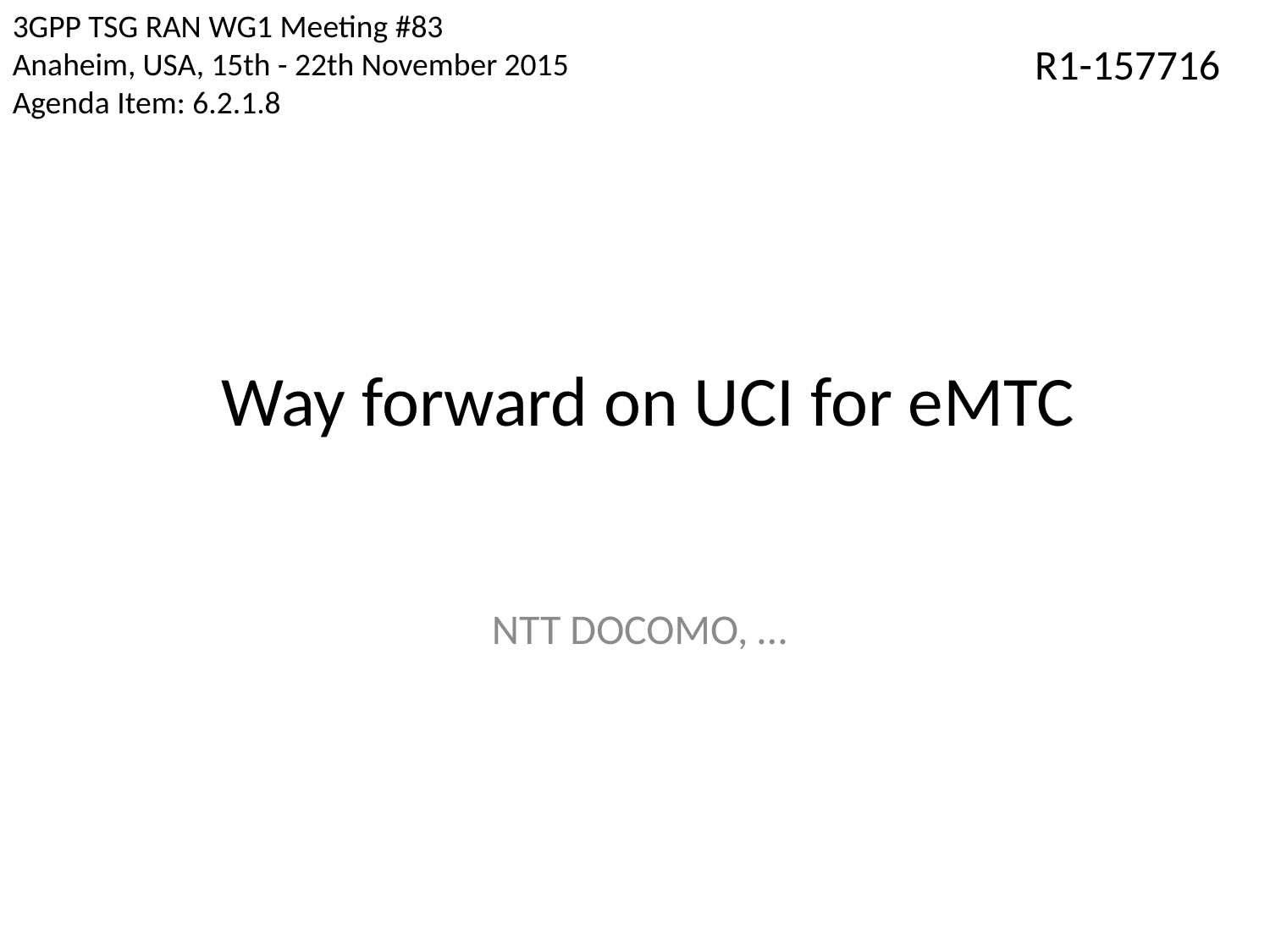

3GPP TSG RAN WG1 Meeting #83
Anaheim, USA, 15th - 22th November 2015
Agenda Item: 6.2.1.8
R1-157716
# Way forward on UCI for eMTC
NTT DOCOMO, …